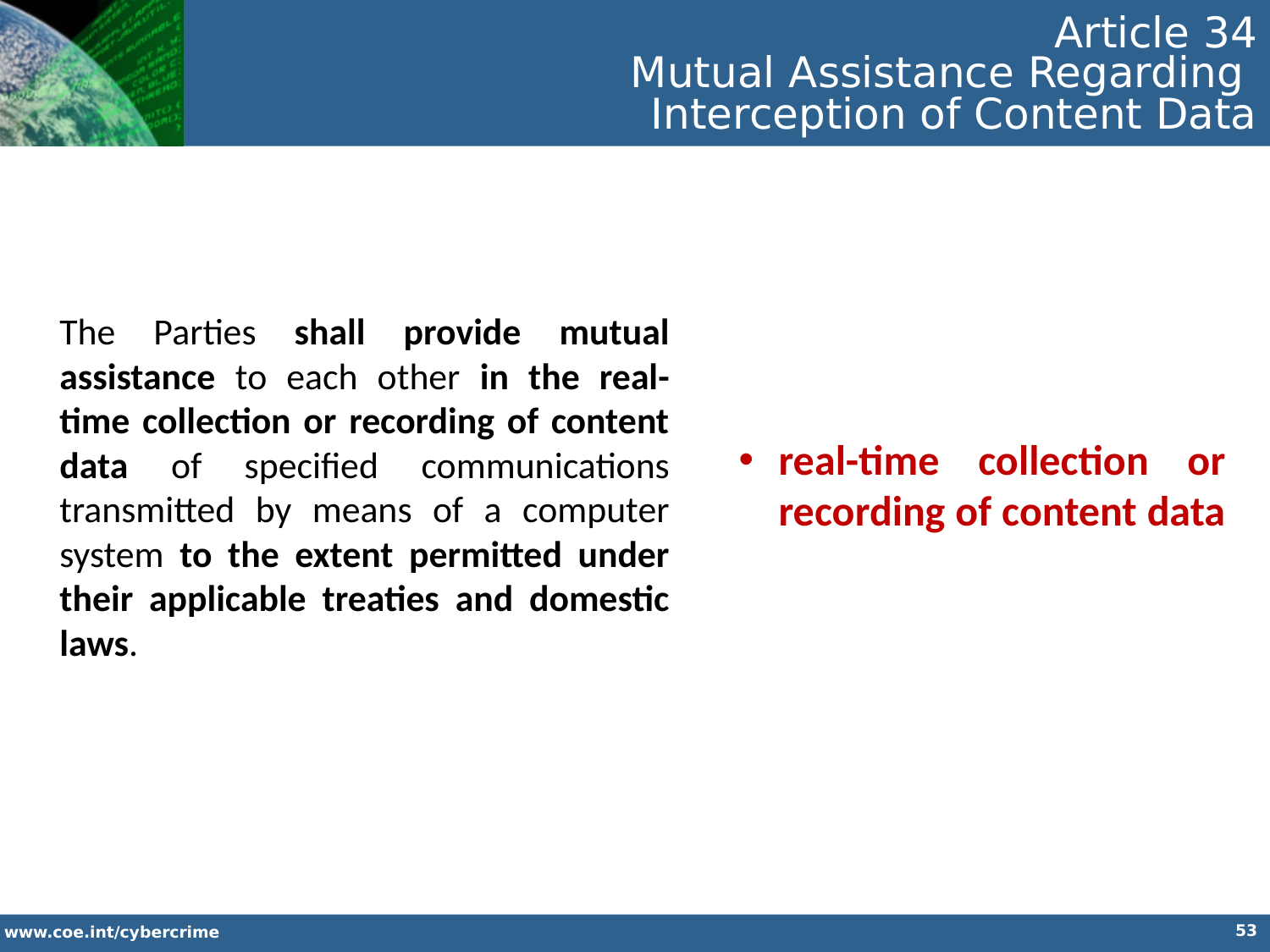

Article 34
Mutual Assistance Regarding
Interception of Content Data
The Parties shall provide mutual assistance to each other in the real-time collection or recording of content data of specified communications transmitted by means of a computer system to the extent permitted under their applicable treaties and domestic laws.
real-time collection or recording of content data
53